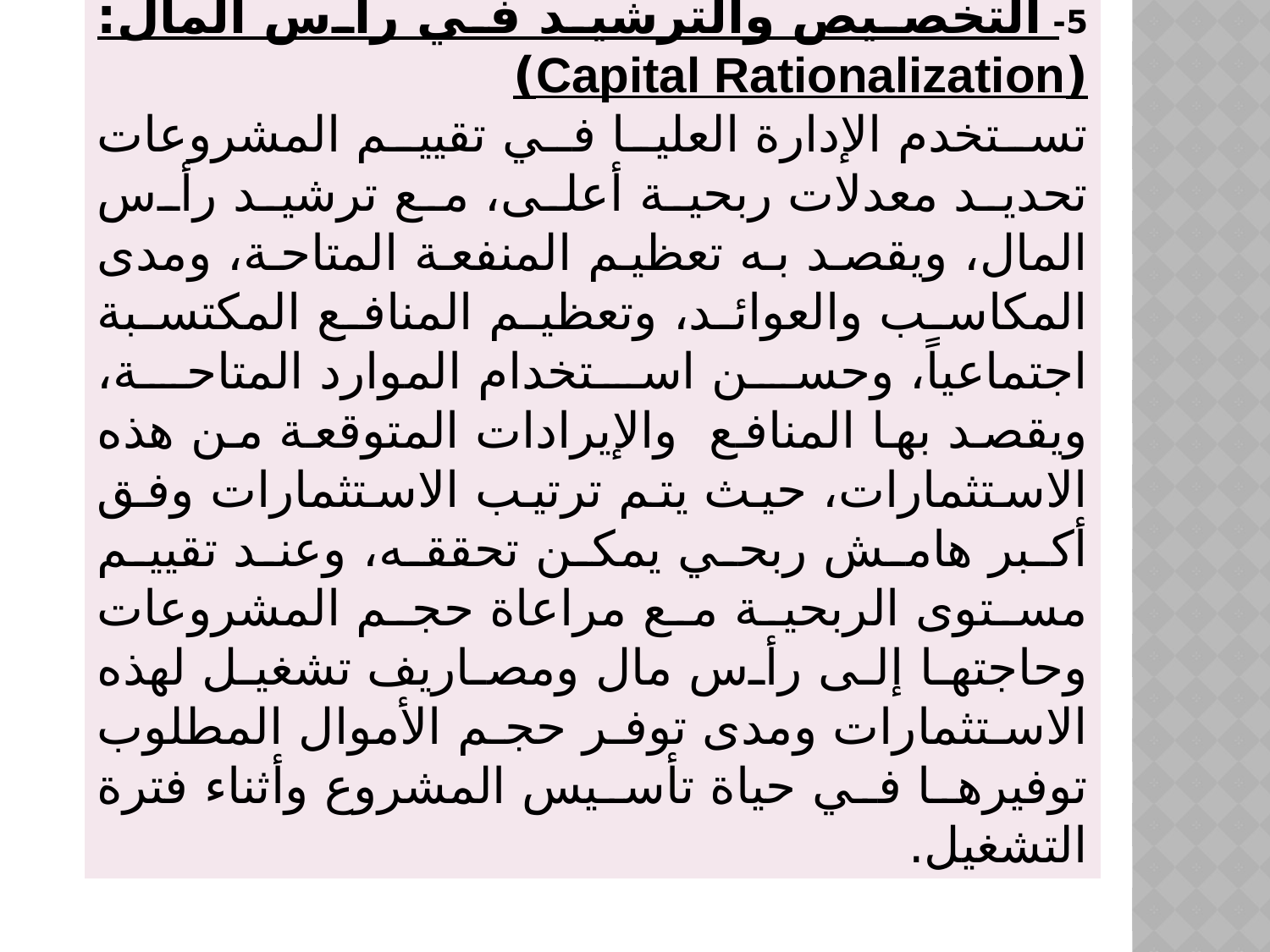

5- التخصيص والترشيد في رأس المال: (Capital Rationalization)
تستخدم الإدارة العليا في تقييم المشروعات تحديد معدلات ربحية أعلى، مع ترشيد رأس المال، ويقصد به تعظيم المنفعة المتاحة، ومدى المكاسب والعوائد، وتعظيم المنافع المكتسبة اجتماعياً، وحسن استخدام الموارد المتاحة، ويقصد بها المنافع  والإيرادات المتوقعة من هذه الاستثمارات، حيث يتم ترتيب الاستثمارات وفق أكبر هامش ربحي يمكن تحققه، وعند تقييم مستوى الربحية مع مراعاة حجم المشروعات وحاجتها إلى رأس مال ومصاريف تشغيل لهذه الاستثمارات ومدى توفر حجم الأموال المطلوب توفيرها في حياة تأسيس المشروع وأثناء فترة التشغيل.